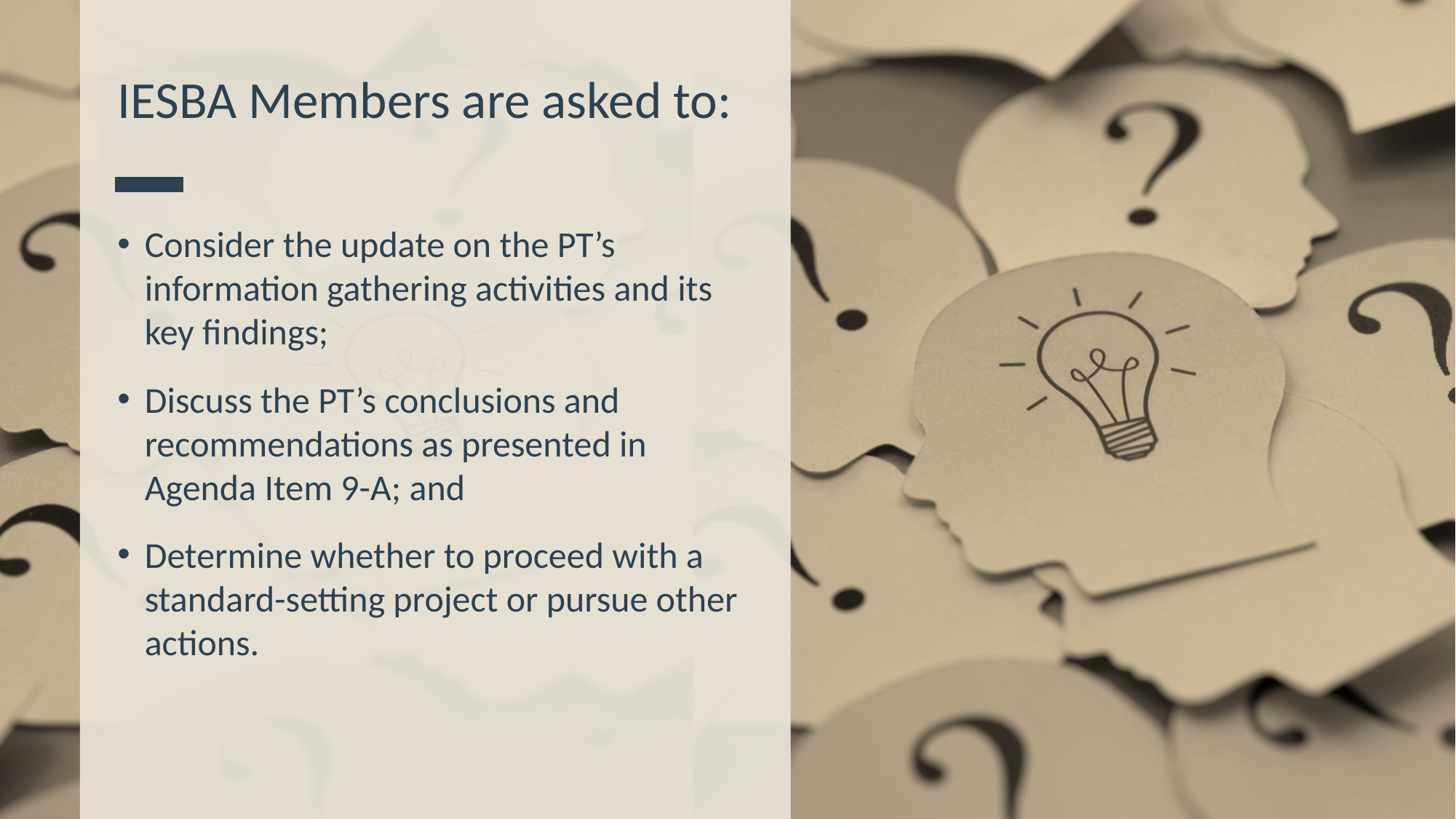

# IESBA Members are asked to:
Consider the update on the PT’s information gathering activities and its key findings;
Discuss the PT’s conclusions and recommendations as presented in Agenda Item 9-A; and
Determine whether to proceed with a standard-setting project or pursue other actions.